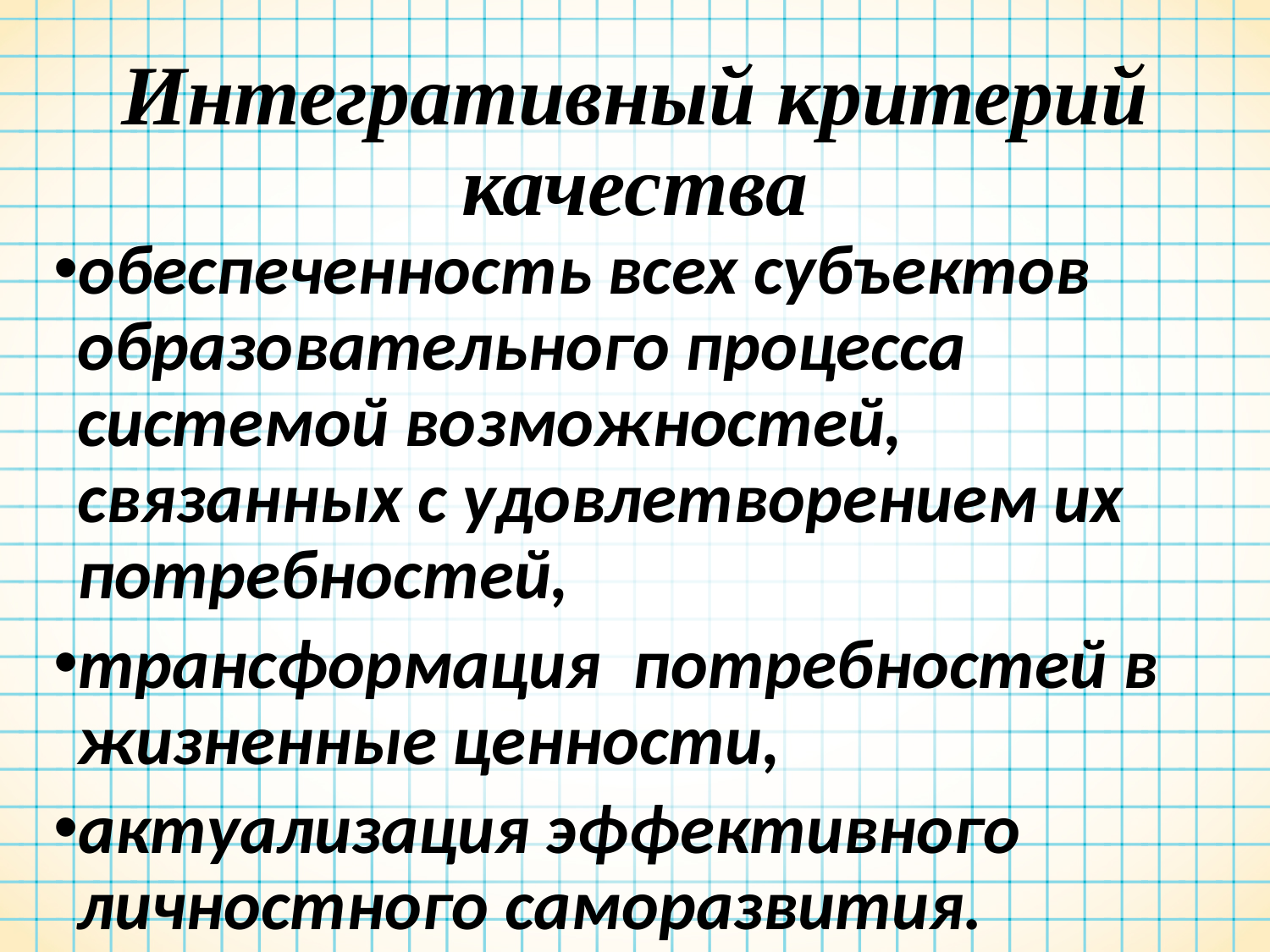

# Интегративный критерий качества
обеспеченность всех субъектов образовательного процесса системой возможностей, связанных с удовлетворением их потребностей,
трансформация  потребностей в жизненные ценности,
актуализация эффективного личностного саморазвития.